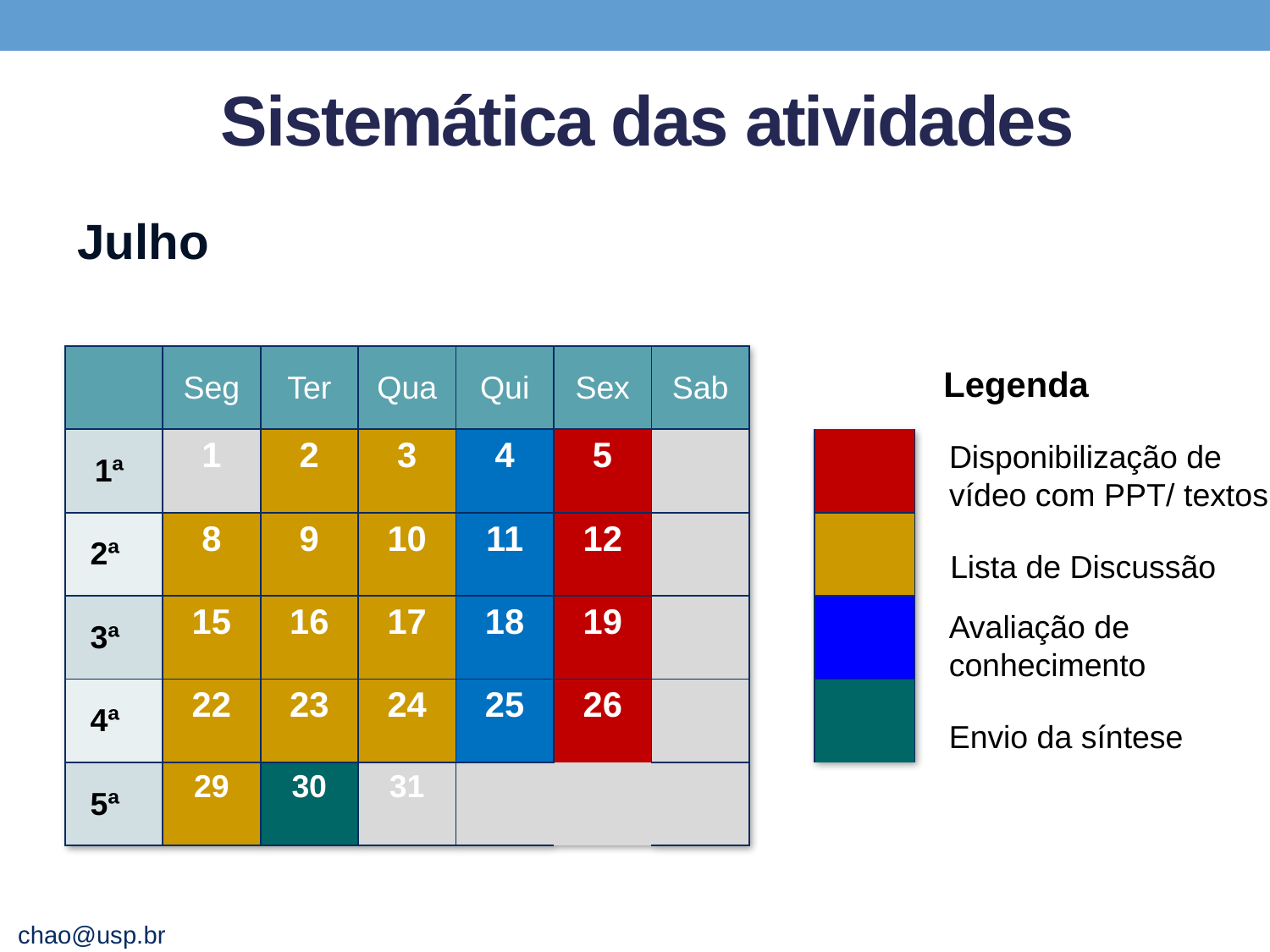

# Sistemática das atividades
Julho
|  | Seg | Ter | Qua | Qui | Sex | Sab |  |  |
| --- | --- | --- | --- | --- | --- | --- | --- | --- |
| 1ª | 1 | 2 | 3 | 4 | 5 |  |  |  |
| 2ª | 8 | 9 | 10 | 11 | 12 |  |  |  |
| 3ª | 15 | 16 | 17 | 18 | 19 |  |  |  |
| 4ª | 22 | 23 | 24 | 25 | 26 |  |  |  |
| 5ª | 29 | 30 | 31 |  |  |  |  |  |
Legenda
Disponibilização de
vídeo com PPT/ textos
Lista de Discussão
Avaliação de
conhecimento
Envio da síntese